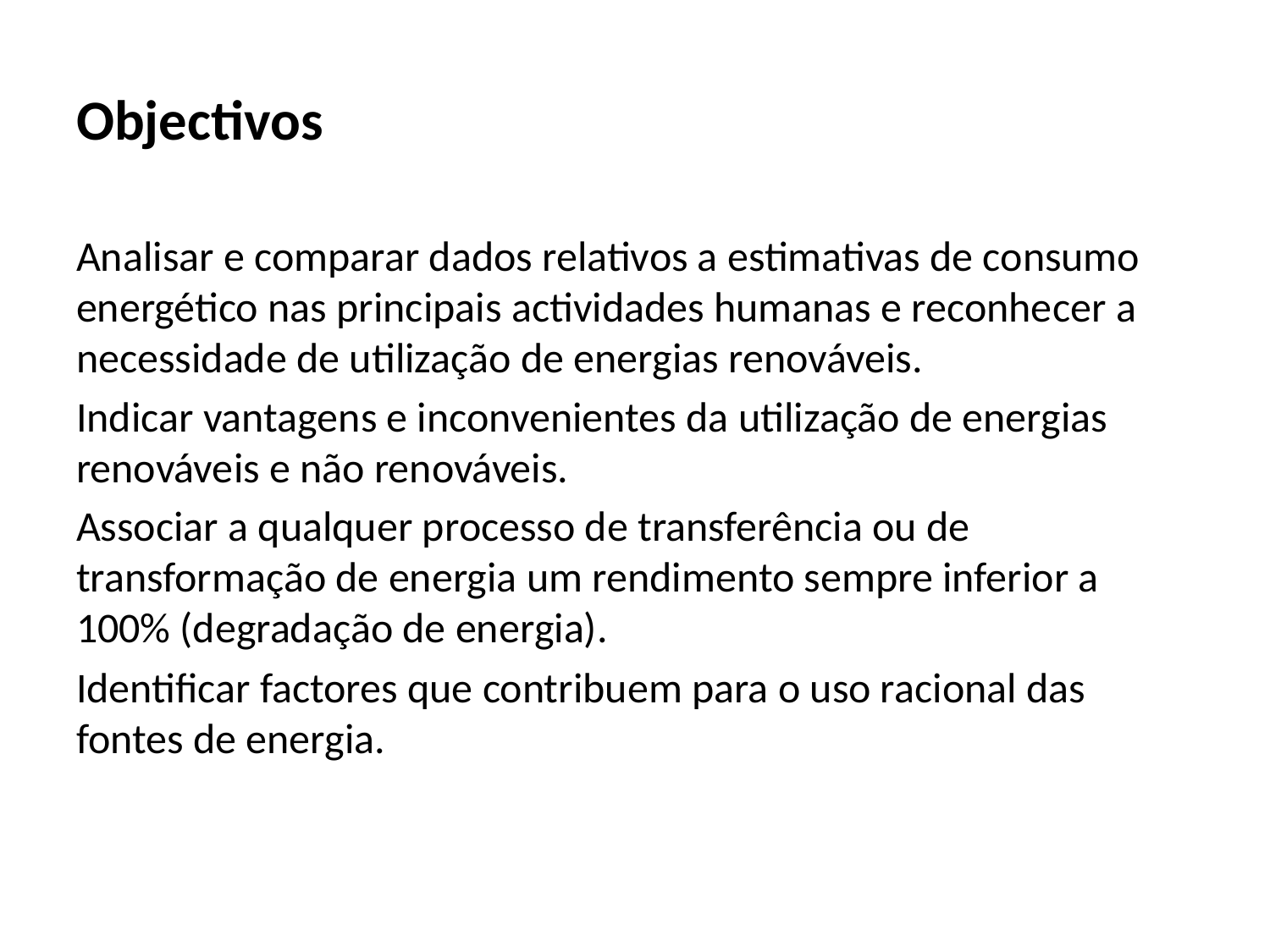

# Objectivos
Analisar e comparar dados relativos a estimativas de consumo energético nas principais actividades humanas e reconhecer a necessidade de utilização de energias renováveis.
Indicar vantagens e inconvenientes da utilização de energias renováveis e não renováveis.
Associar a qualquer processo de transferência ou de transformação de energia um rendimento sempre inferior a 100% (degradação de energia).
Identificar factores que contribuem para o uso racional das fontes de energia.